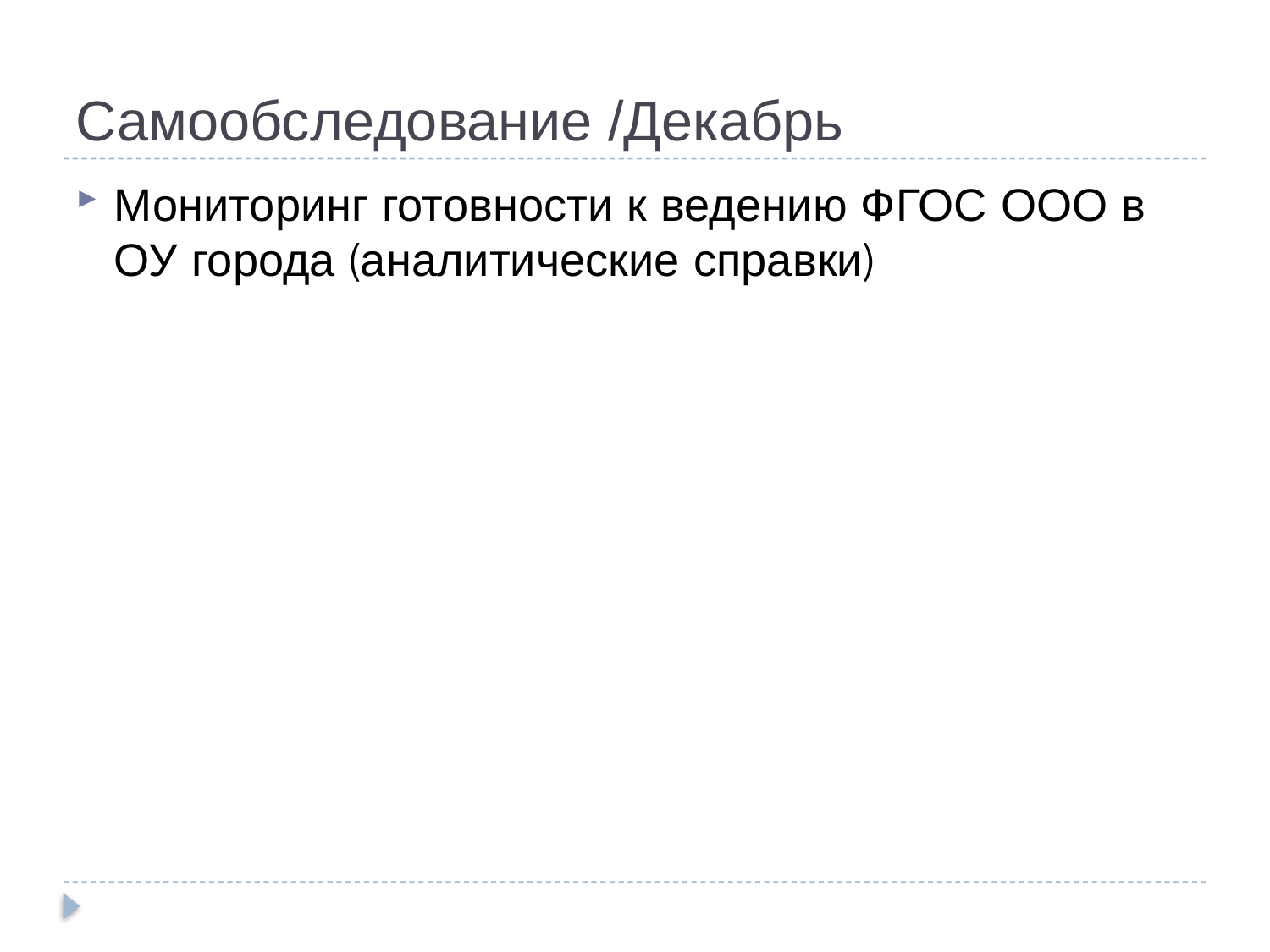

# Самообследование /Декабрь
Мониторинг готовности к ведению ФГОС ООО в ОУ города (аналитические справки)